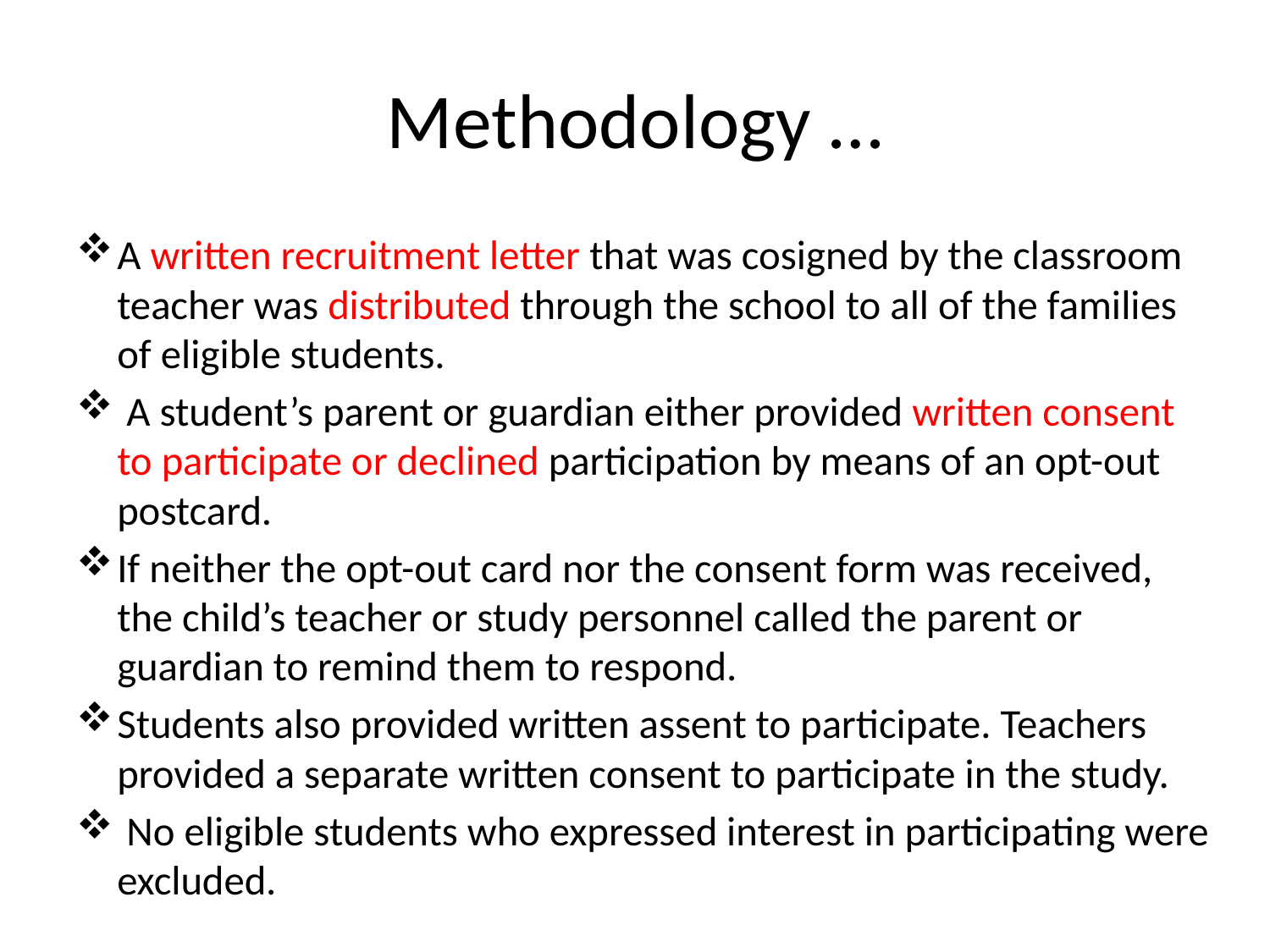

# Methodology …
A written recruitment letter that was cosigned by the classroom teacher was distributed through the school to all of the families of eligible students.
 A student’s parent or guardian either provided written consent to participate or declined participation by means of an opt-out  postcard.
If neither the opt-out card nor the consent form was received, the child’s teacher or study personnel called the parent or guardian to remind them to respond.
Students also provided written assent to participate. Teachers provided a separate written consent to participate in the study.
 No eligible students who expressed interest in participating were excluded.